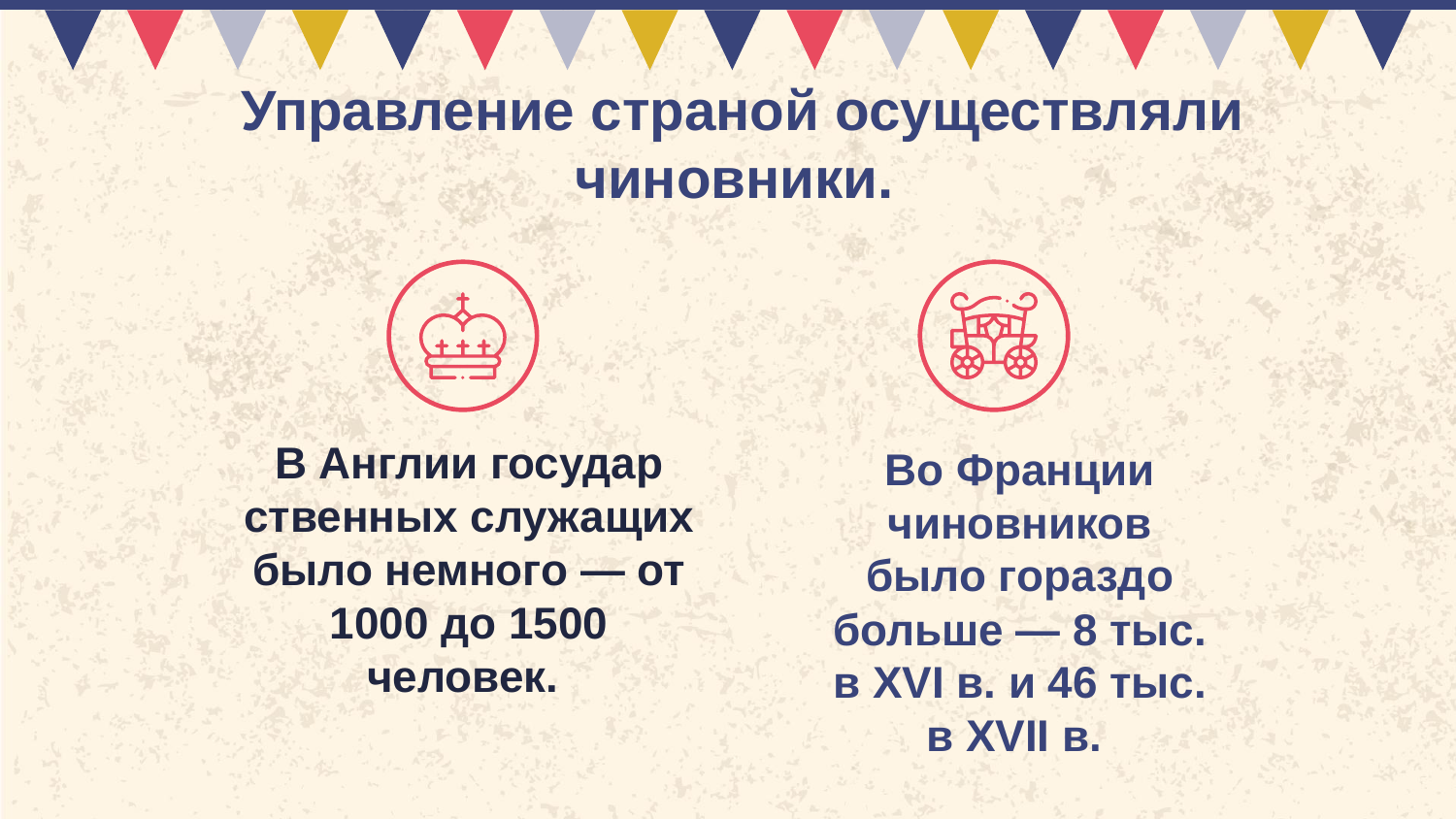

Управление страной осуществля­ли чиновники.

# В Англии государ­ственных служащих было немно­го — от 1000 до 1500 человек.
Во Франции чиновников было гораздо больше — 8 тыс. в XVI в. и 46 тыс. в XVII в.